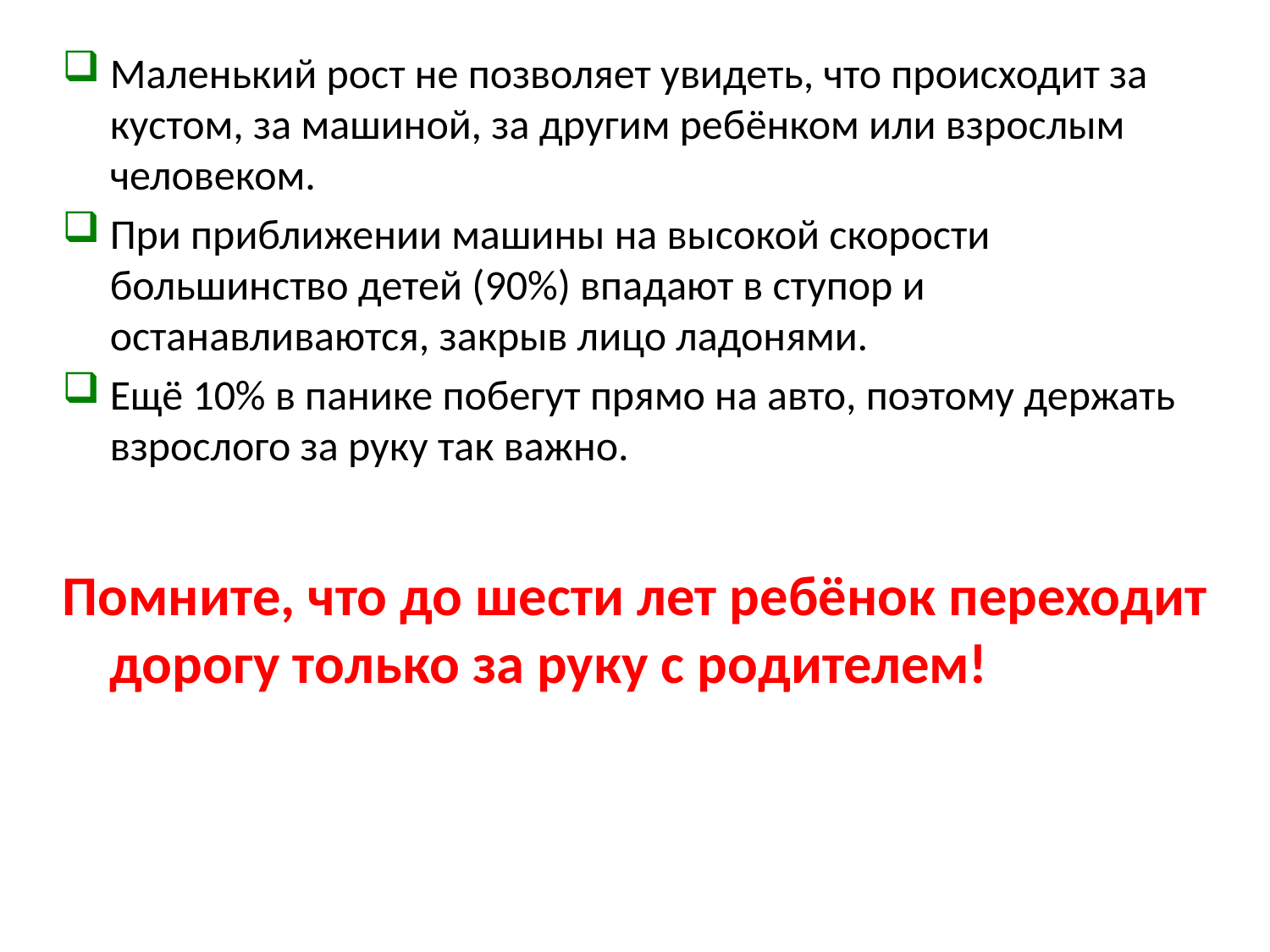

#
Маленький рост не позволяет увидеть, что происходит за кустом, за машиной, за другим ребёнком или взрослым человеком.
При приближении машины на высокой скорости большинство детей (90%) впадают в ступор и останавливаются, закрыв лицо ладонями.
Ещё 10% в панике побегут прямо на авто, поэтому держать взрослого за руку так важно.

Помните, что до шести лет ребёнок переходит дорогу только за руку с родителем!